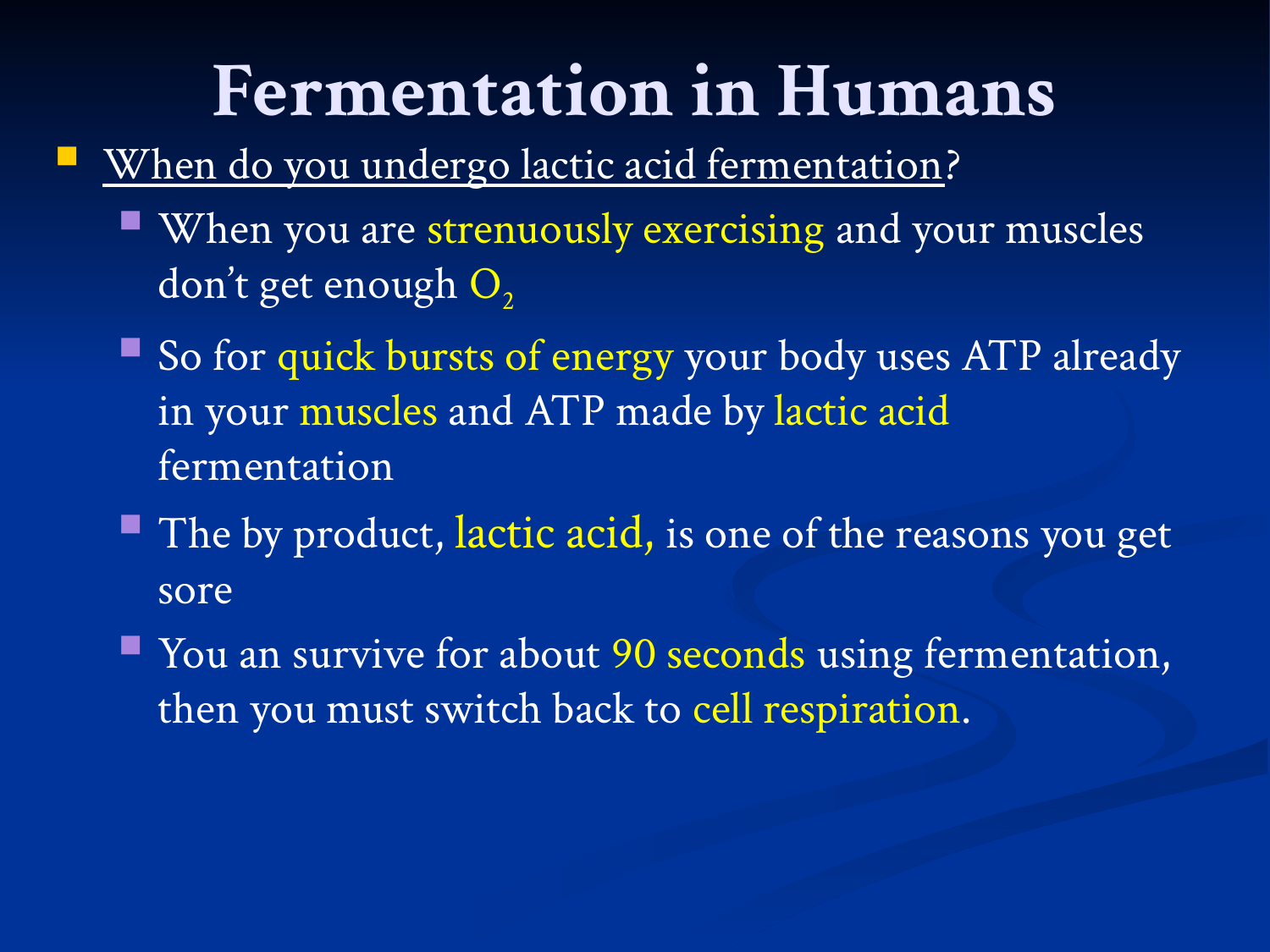

# Fermentation in Humans
When do you undergo lactic acid fermentation?
When you are strenuously exercising and your muscles don’t get enough O2
So for quick bursts of energy your body uses ATP already in your muscles and ATP made by lactic acid fermentation
The by product, lactic acid, is one of the reasons you get sore
You an survive for about 90 seconds using fermentation, then you must switch back to cell respiration.